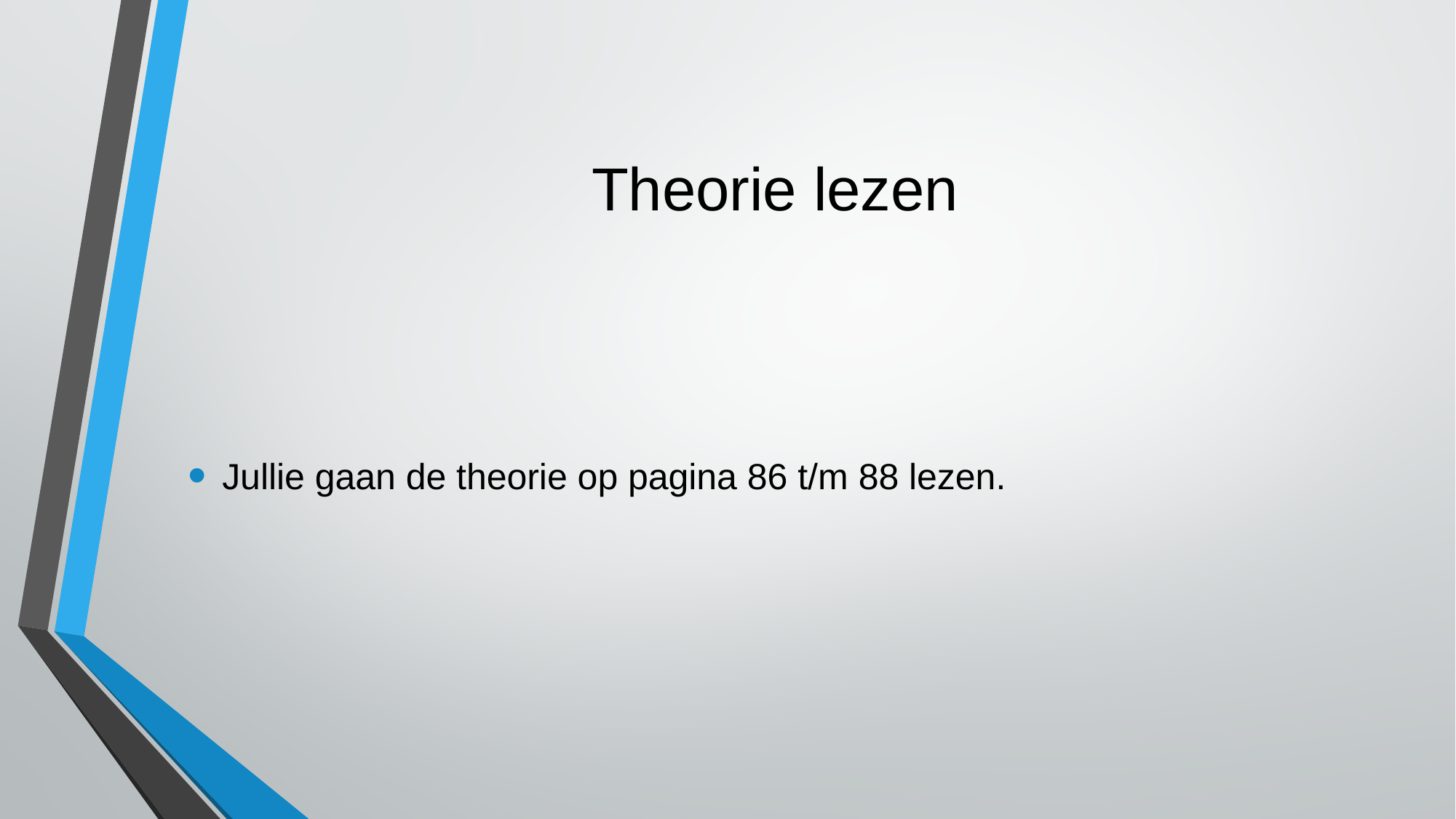

# Theorie lezen
Jullie gaan de theorie op pagina 86 t/m 88 lezen.